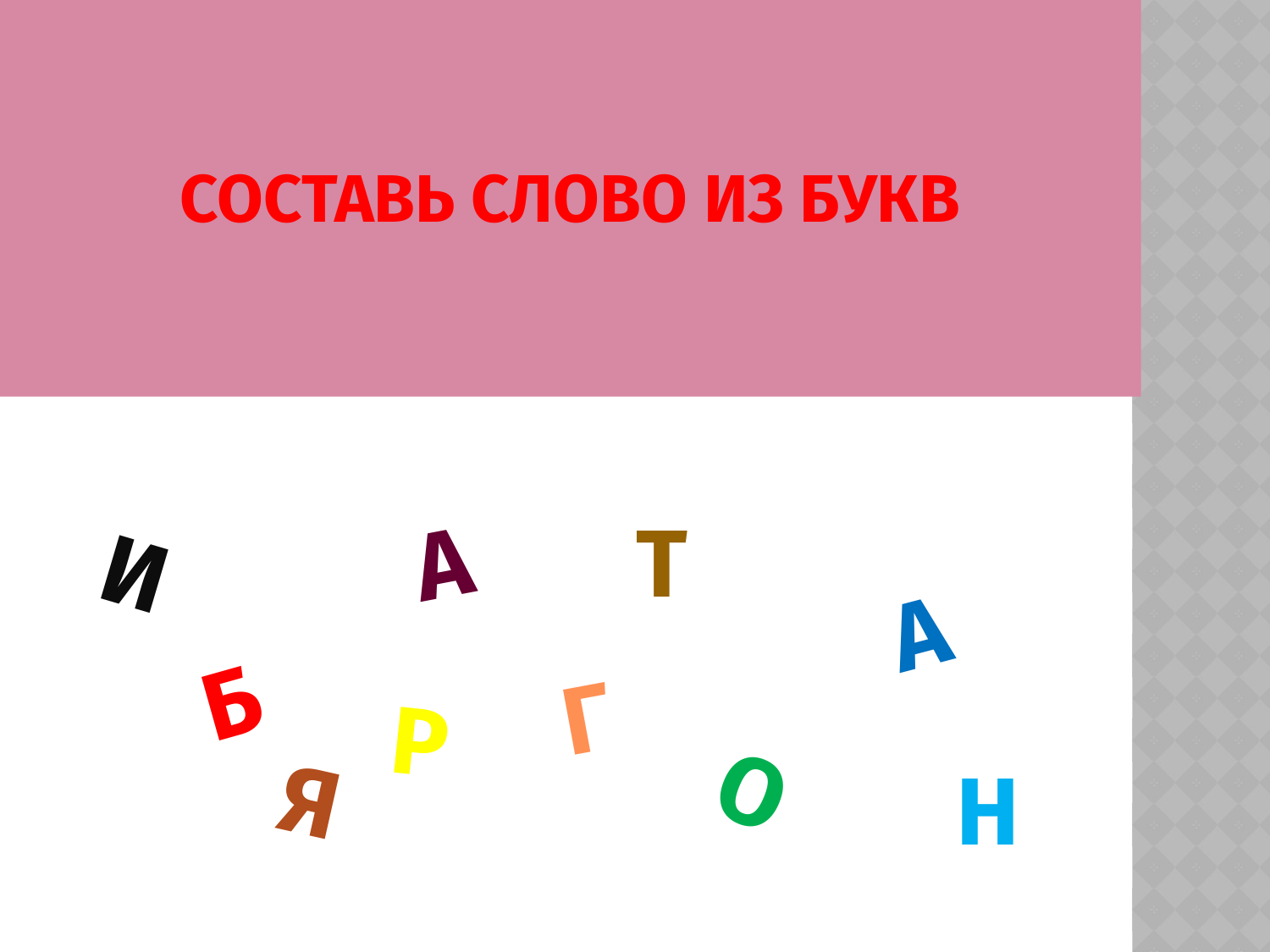

# Составь слово из букв

А
Т
И
А
Б
Г
Р
О
Я
Н